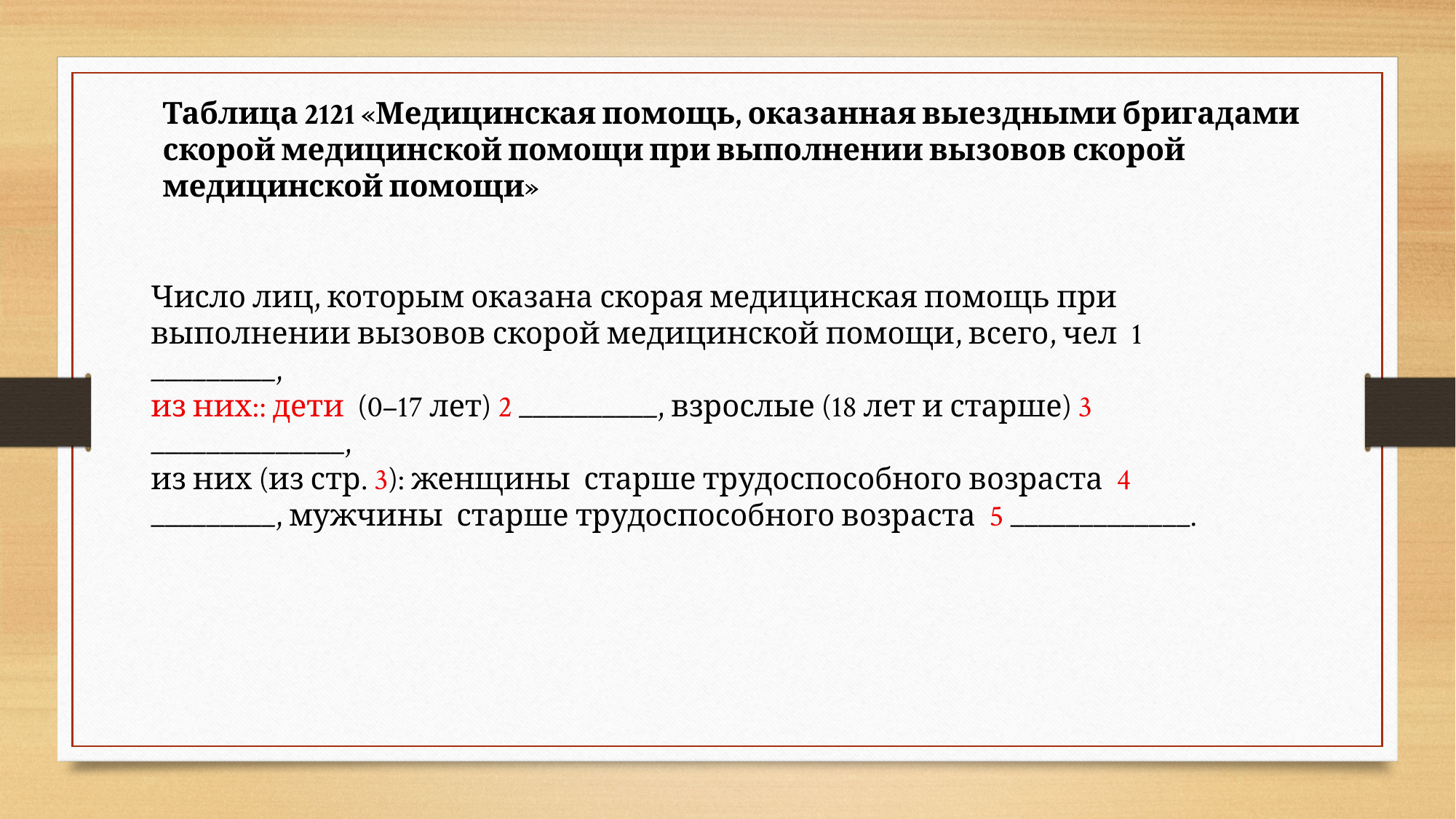

Таблица 2121 «Медицинская помощь, оказанная выездными бригадами скорой медицинской помощи при выполнении вызовов скорой медицинской помощи»
Число лиц, которым оказана скорая медицинская помощь при выполнении вызовов скорой медицинской помощи, всего, чел  1 _________,
из них:: дети  (0–17 лет) 2 __________, взрослые (18 лет и старше) 3 ______________,
из них (из стр. 3): женщины  старше трудоспособного возраста  4 _________, мужчины  старше трудоспособного возраста  5 _____________.